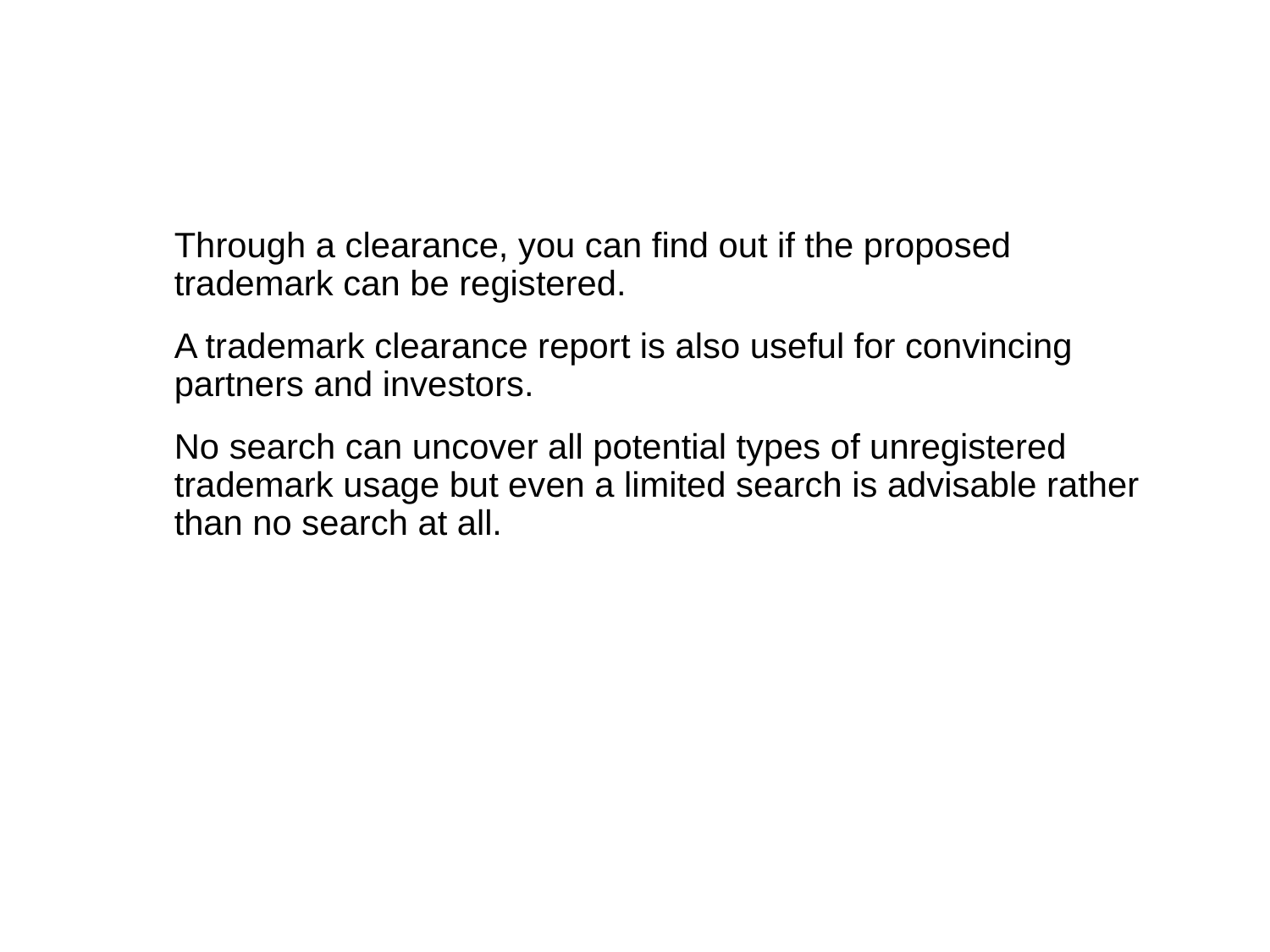

Through a clearance, you can find out if the proposed trademark can be registered.
A trademark clearance report is also useful for convincing partners and investors.
No search can uncover all potential types of unregistered trademark usage but even a limited search is advisable rather than no search at all.